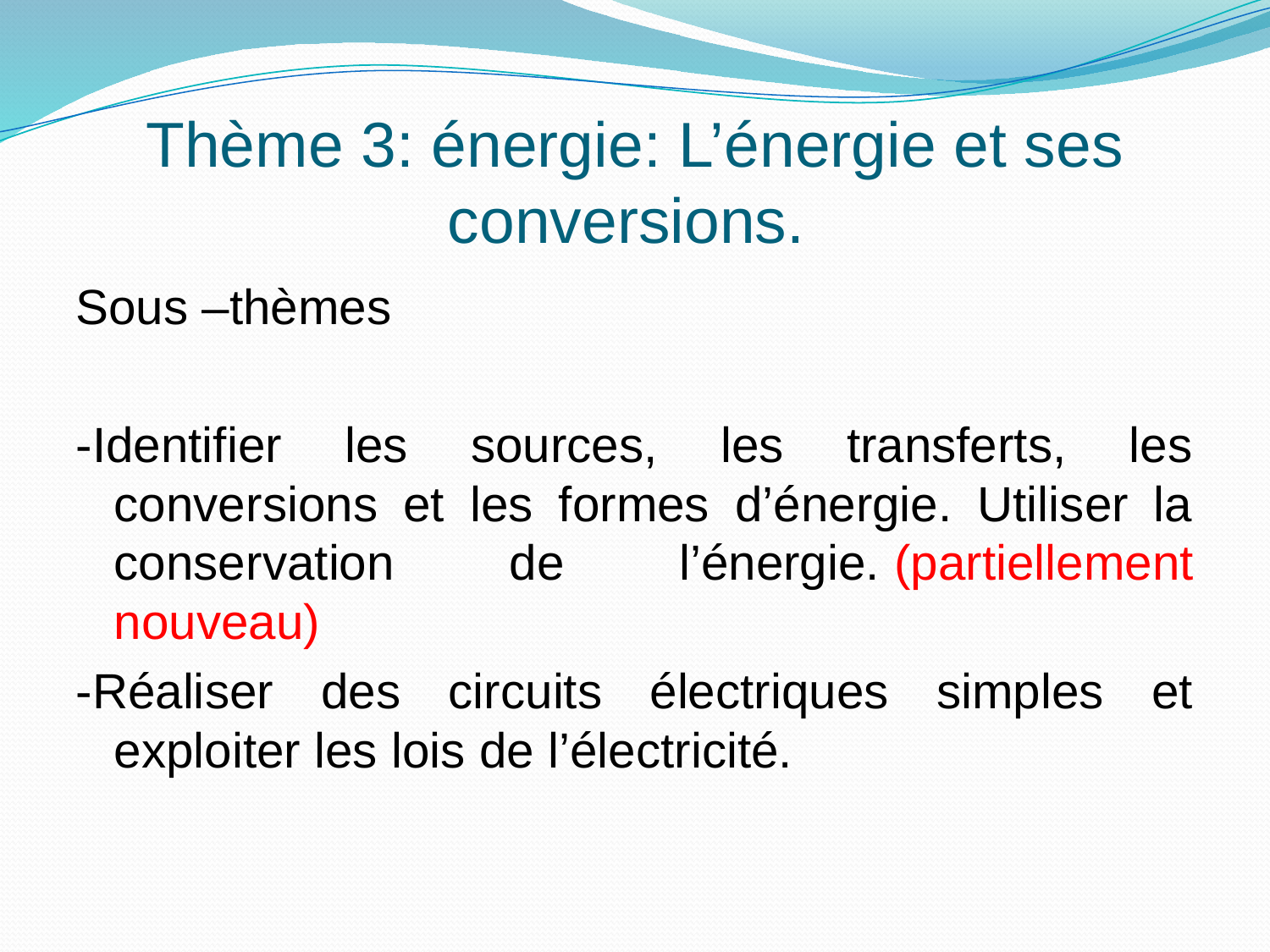

# Thème 3: énergie: L’énergie et ses conversions.
Sous –thèmes

-Identifier les sources, les transferts, les conversions et les formes d’énergie. Utiliser la conservation de l’énergie. (partiellement nouveau)
-Réaliser des circuits électriques simples et exploiter les lois de l’électricité.